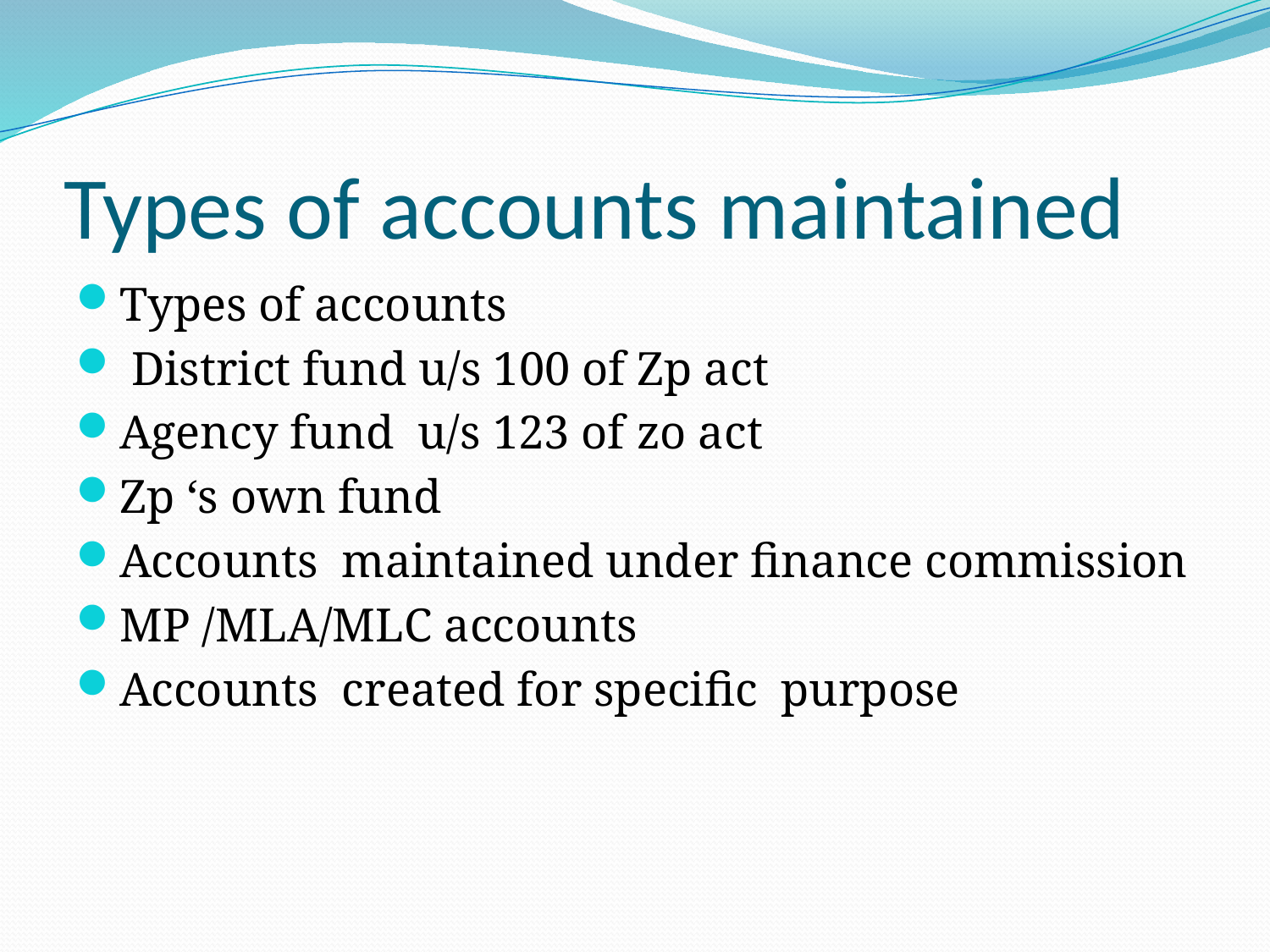

# Types of accounts maintained
Types of accounts
 District fund u/s 100 of Zp act
Agency fund  u/s 123 of zo act
Zp ‘s own fund
Accounts  maintained under finance commission
MP /MLA/MLC accounts
Accounts  created for specific  purpose